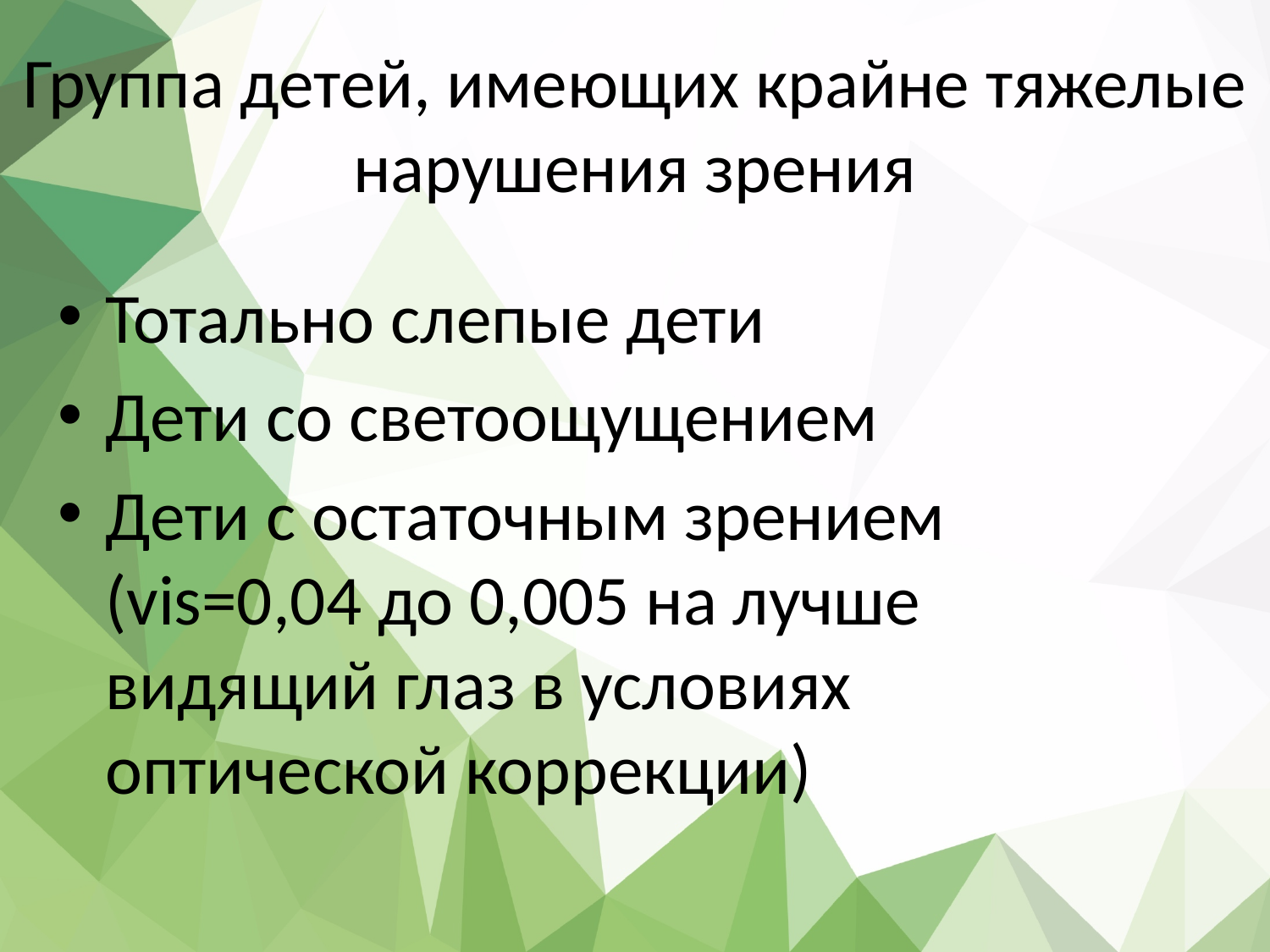

# Группа детей, имеющих крайне тяжелые нарушения зрения
Тотально слепые дети
Дети со светоощущением
Дети с остаточным зрением (vis=0,04 до 0,005 на лучше видящий глаз в условиях оптической коррекции)